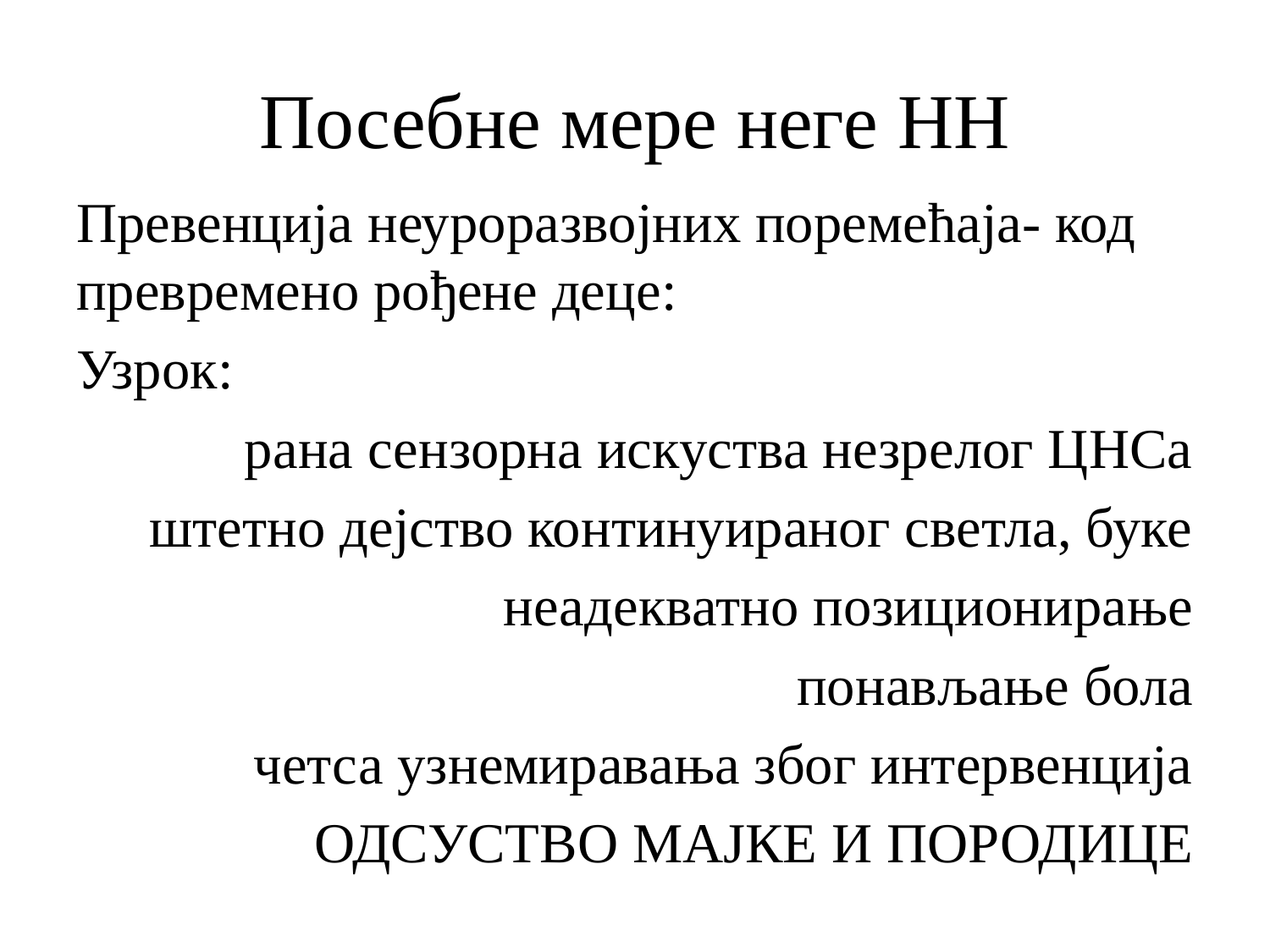

# Посебне мере неге НН
Превенција неуроразвојних поремећаја- код превремено рођене деце:
Узрок:
рана сензорна искуства незрелог ЦНСа
штетно дејство континуираног светла, буке
неадекватно позиционирање
понављање бола
четса узнемиравања због интервенција
ОДСУСТВО МАЈКЕ И ПОРОДИЦЕ